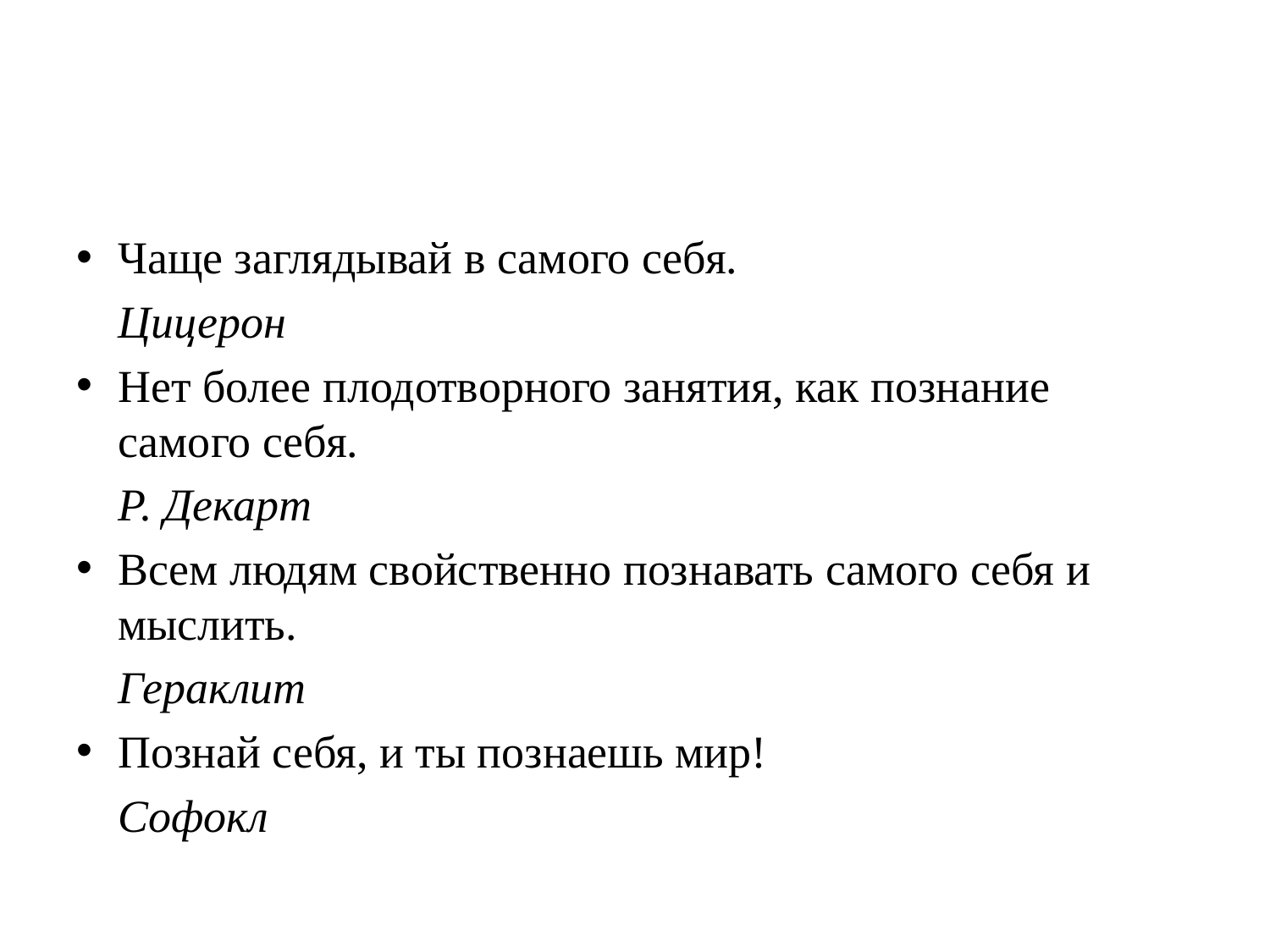

#
Чаще заглядывай в самого себя.
							Цицерон
Нет более плодотворного занятия, как познание самого себя.
							Р. Декарт
Всем людям свойственно познавать самого себя и мыслить.
							Гераклит
Познай себя, и ты познаешь мир!
							Софокл